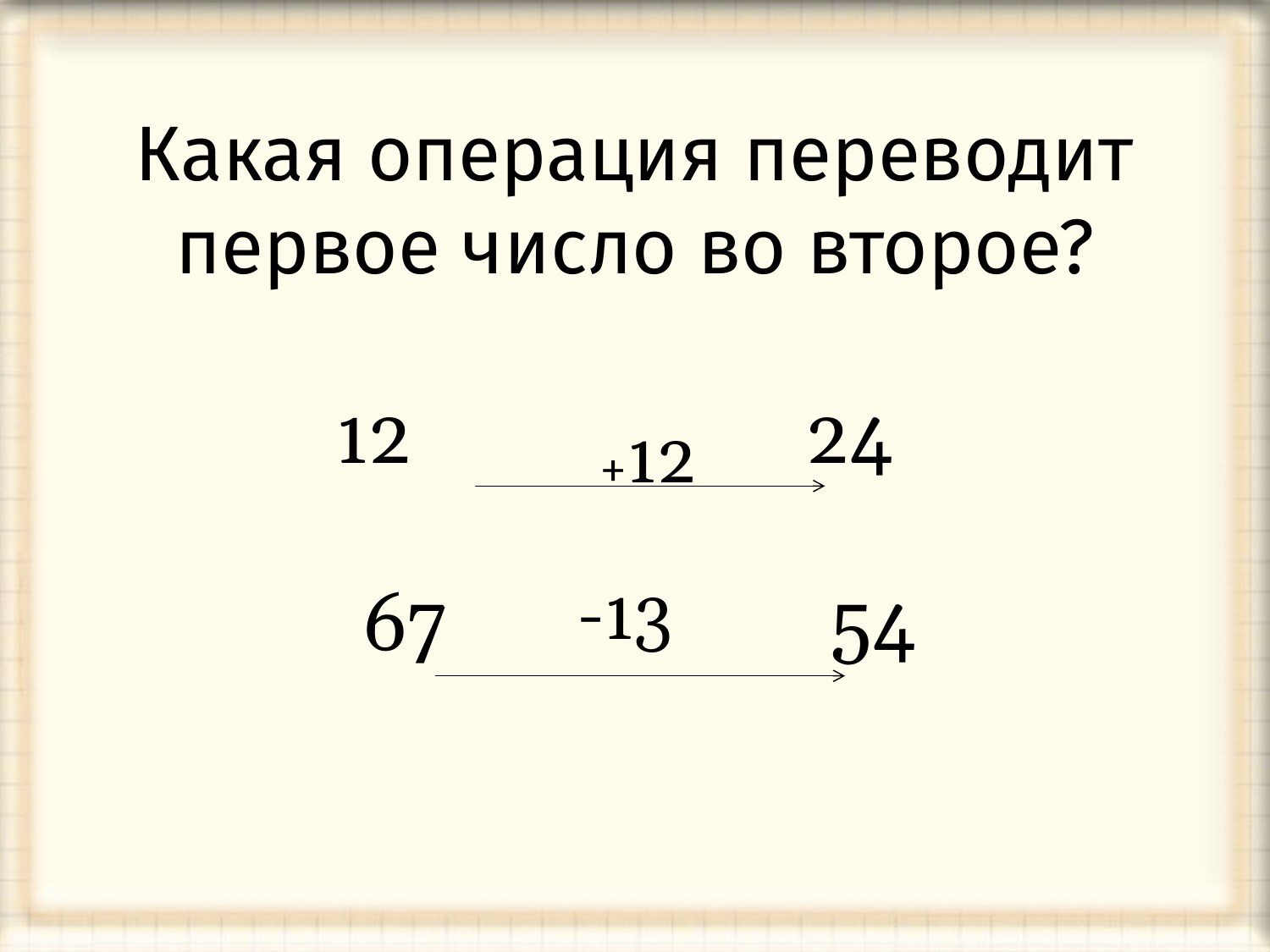

# Какая операция переводит первое число во второе?

12                        24

67                            54
+12
-13